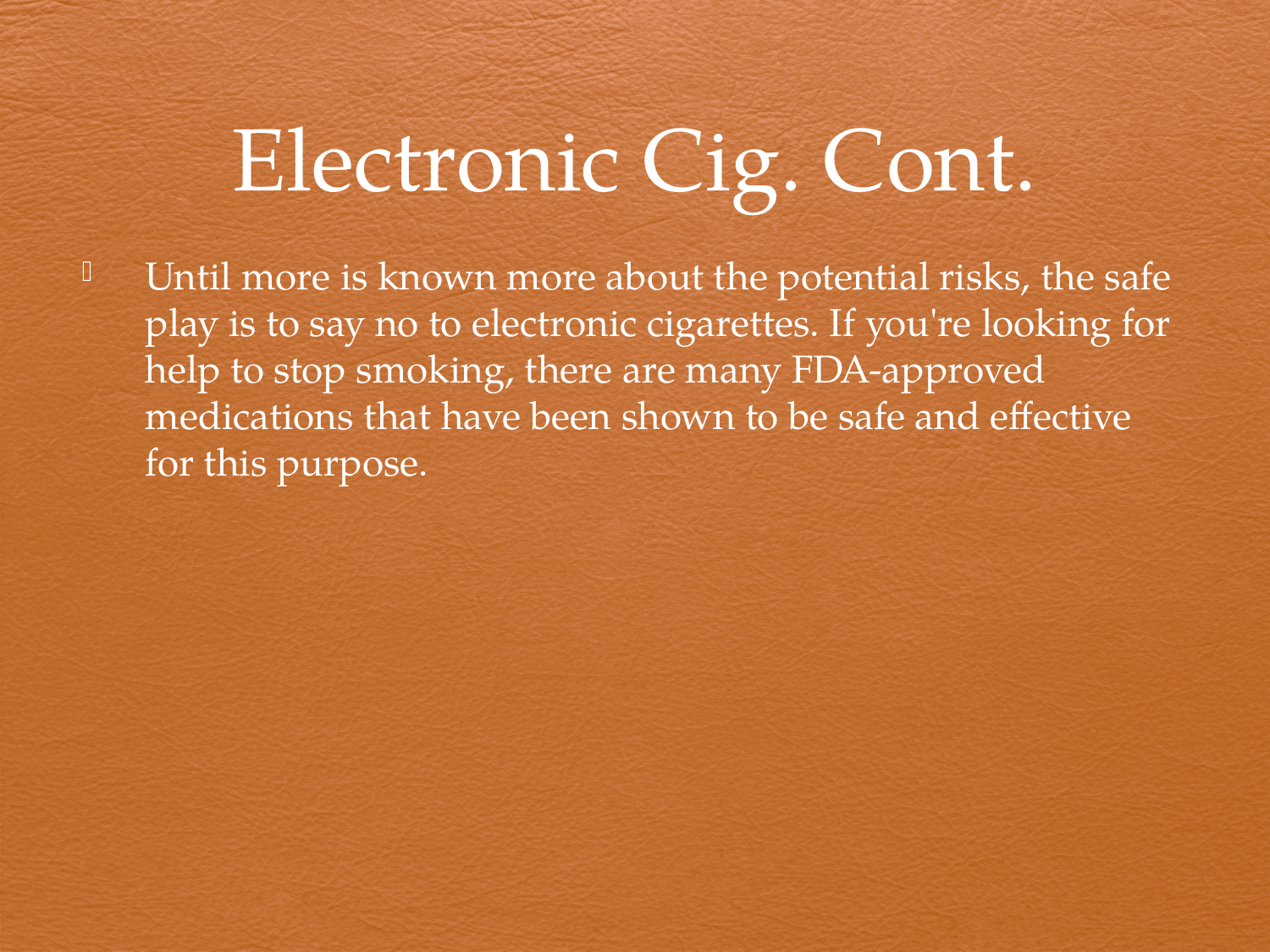

Electronic Cig. Cont.
Until more is known more about the potential risks, the safe play is to say no to electronic cigarettes. If you're looking for help to stop smoking, there are many FDA-approved medications that have been shown to be safe and effective for this purpose.